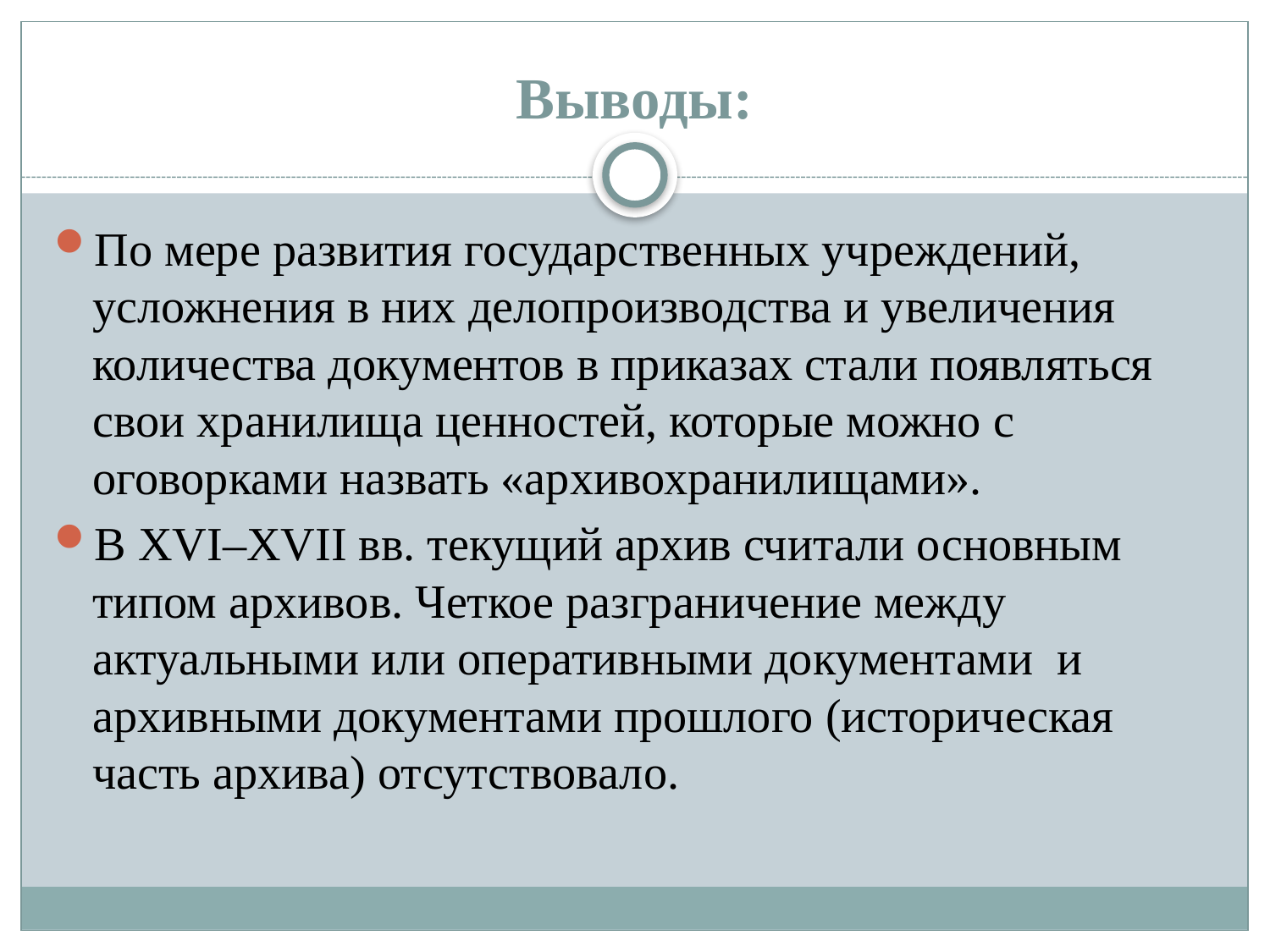

# Выводы:
По мере развития государственных учреждений, усложнения в них делопроизводства и увеличения количества документов в приказах стали появляться свои хранилища ценностей, которые можно с оговорками назвать «архивохранилищами».
В XVI–XVII вв. текущий архив считали основным типом архивов. Четкое разграничение между актуальными или оперативными документами  и архивными документами прошлого (историческая часть архива) отсутствовало.